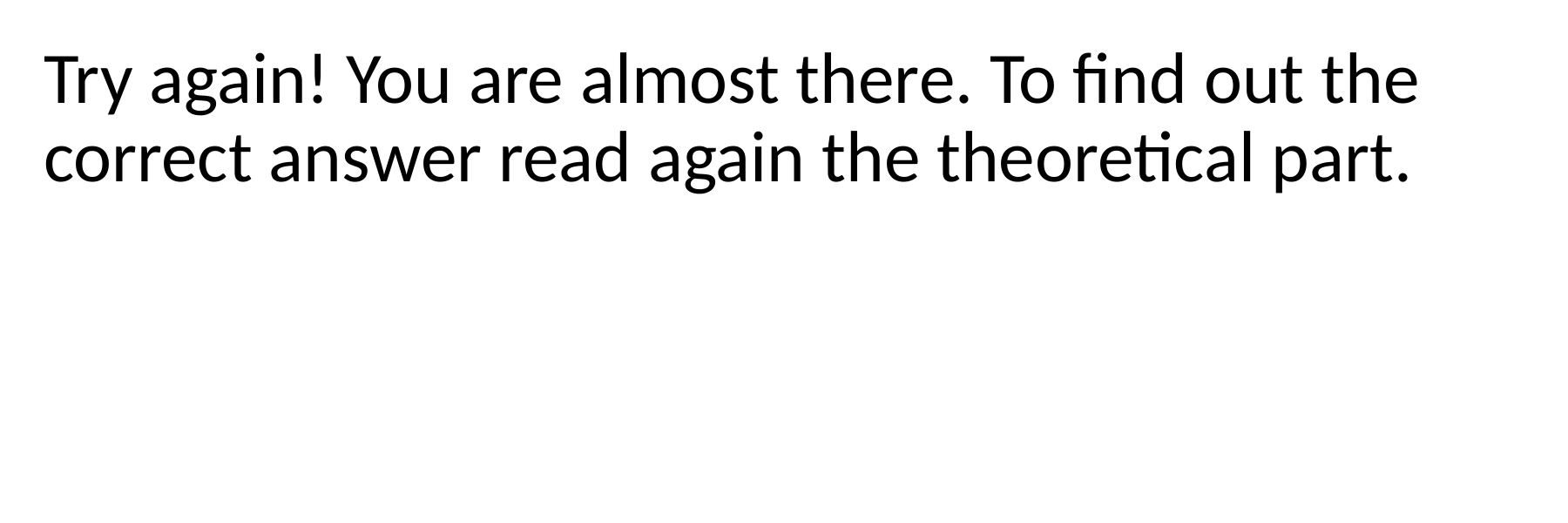

Try again! You are almost there. To find out the correct answer read again the theoretical part.